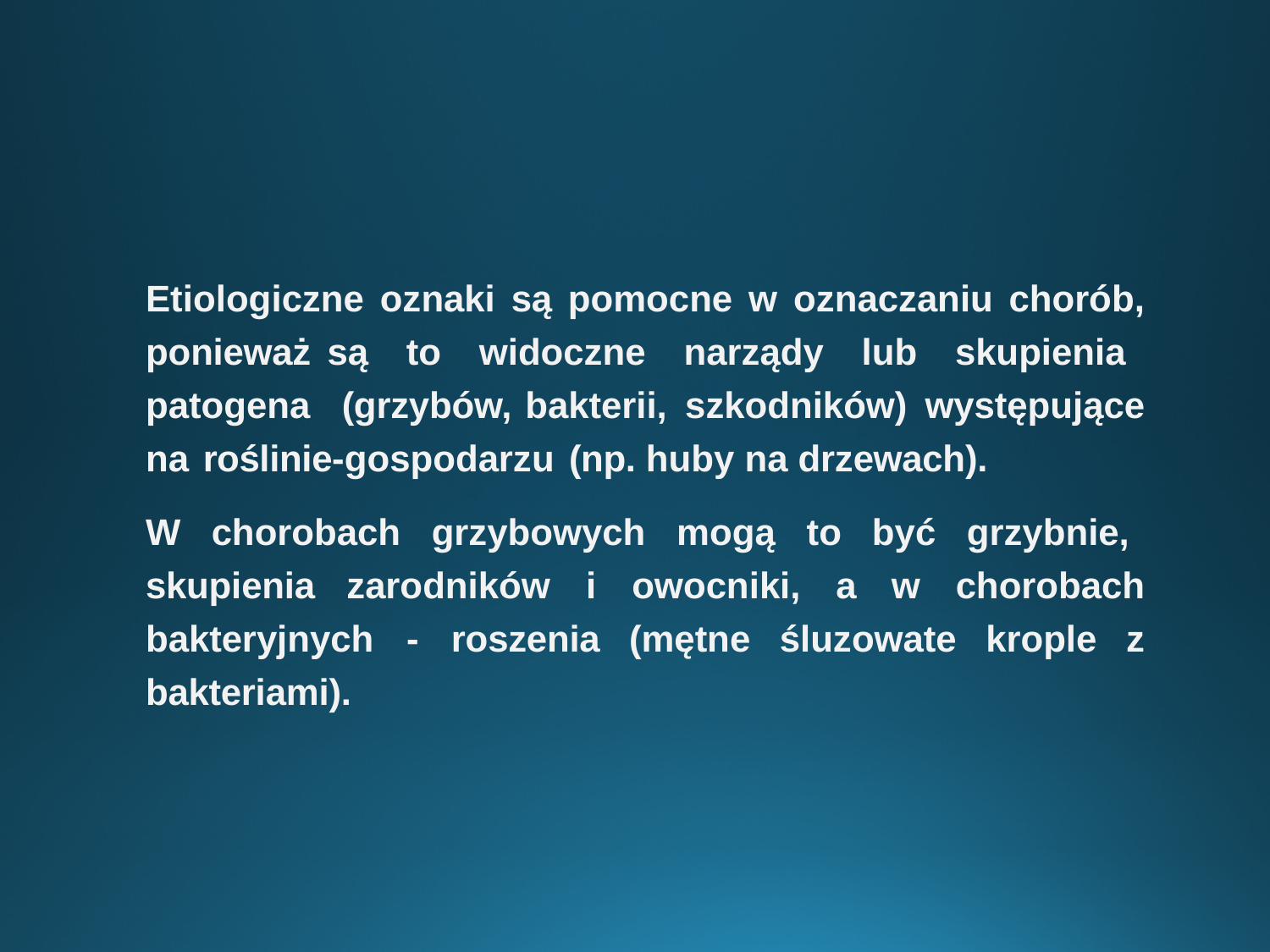

Etiologiczne oznaki są pomocne w oznaczaniu chorób, ponieważ są  to  widoczne  narządy  lub  skupienia  patogena  (grzybów, bakterii, szkodników) występujące na roślinie-gospodarzu (np. huby na drzewach).
	W  chorobach  grzybowych  mogą  to  być  grzybnie,  skupienia zarodników i owocniki, a w chorobach bakteryjnych - roszenia (mętne śluzowate krople z bakteriami).